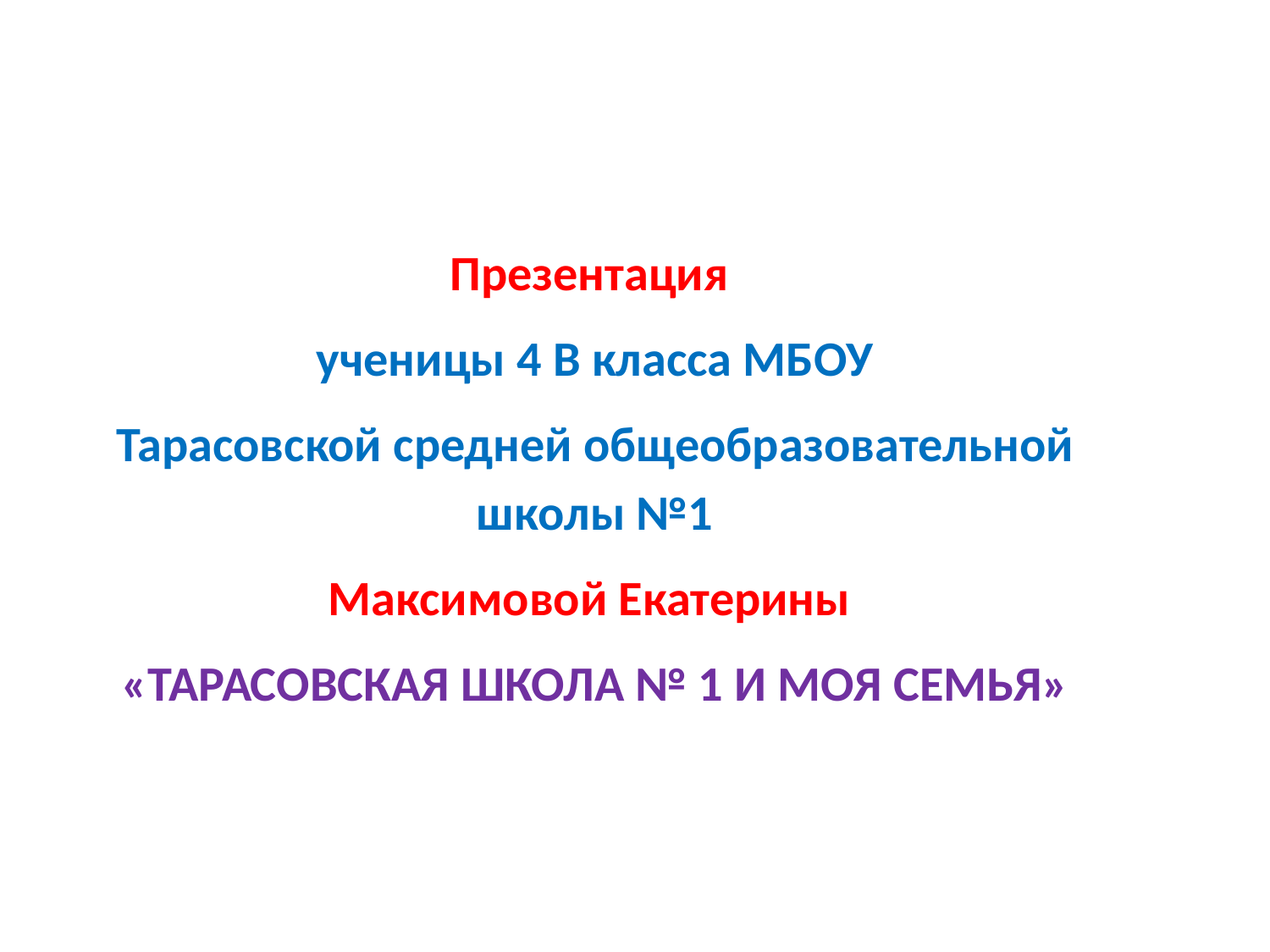

Презентация
ученицы 4 В класса МБОУ
Тарасовской средней общеобразовательной школы №1
Максимовой Екатерины
«ТАРАСОВСКАЯ ШКОЛА № 1 И МОЯ СЕМЬЯ»